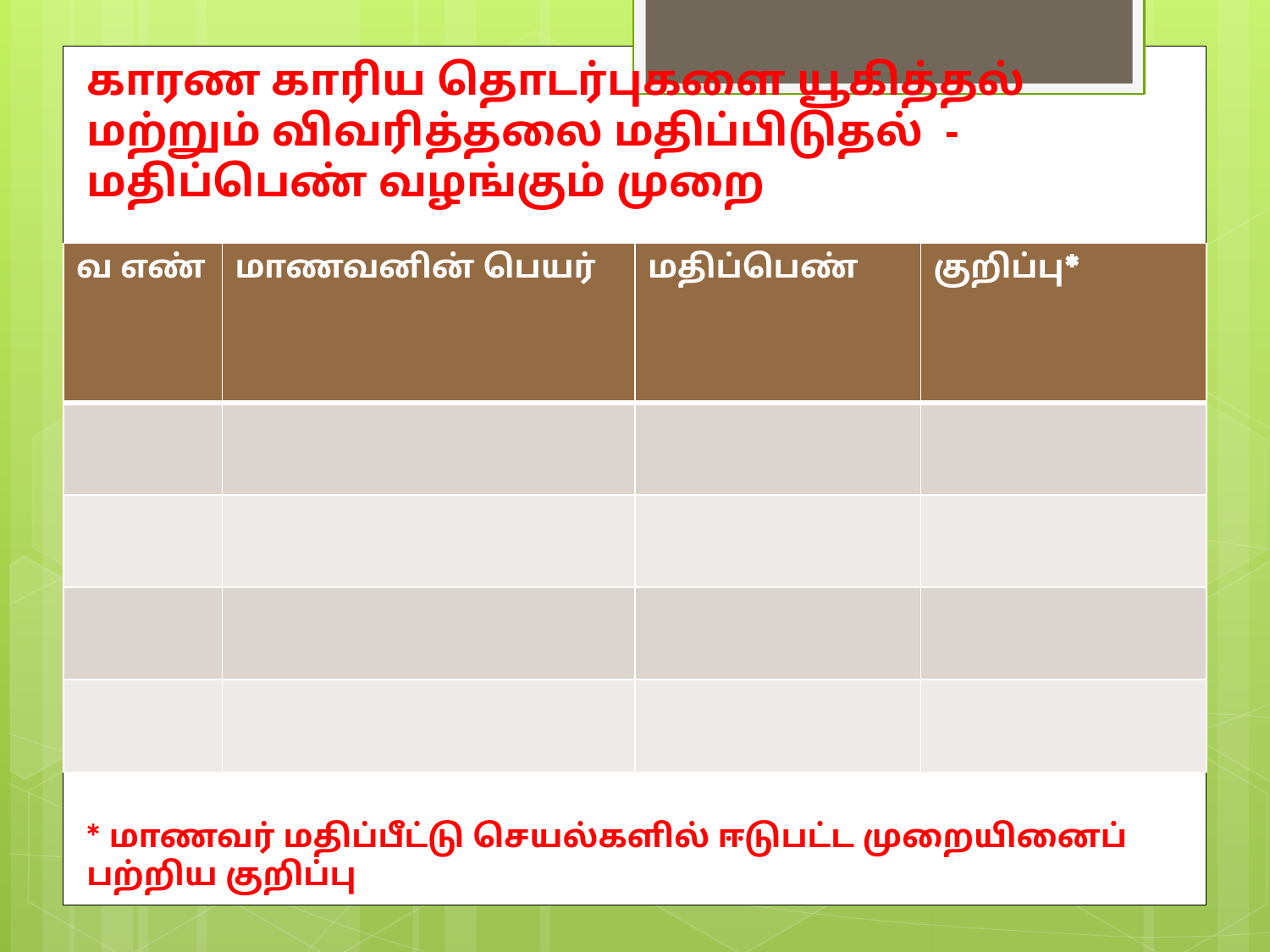

# காரண காரிய தொடர்புகளை யூகித்தல் மற்றும் விவரித்தலை மதிப்பிடுதல்  - மதிப்பெண் வழங்கும் முறை
| வ எண் | மாணவனின் பெயர் | மதிப்பெண் | குறிப்பு\* |
| --- | --- | --- | --- |
|  |  |  |  |
|  |  |  |  |
|  |  |  |  |
|  |  |  |  |

* மாணவர் மதிப்பீட்டு செயல்களில் ஈடுபட்ட முறையினைப் பற்றிய குறிப்பு